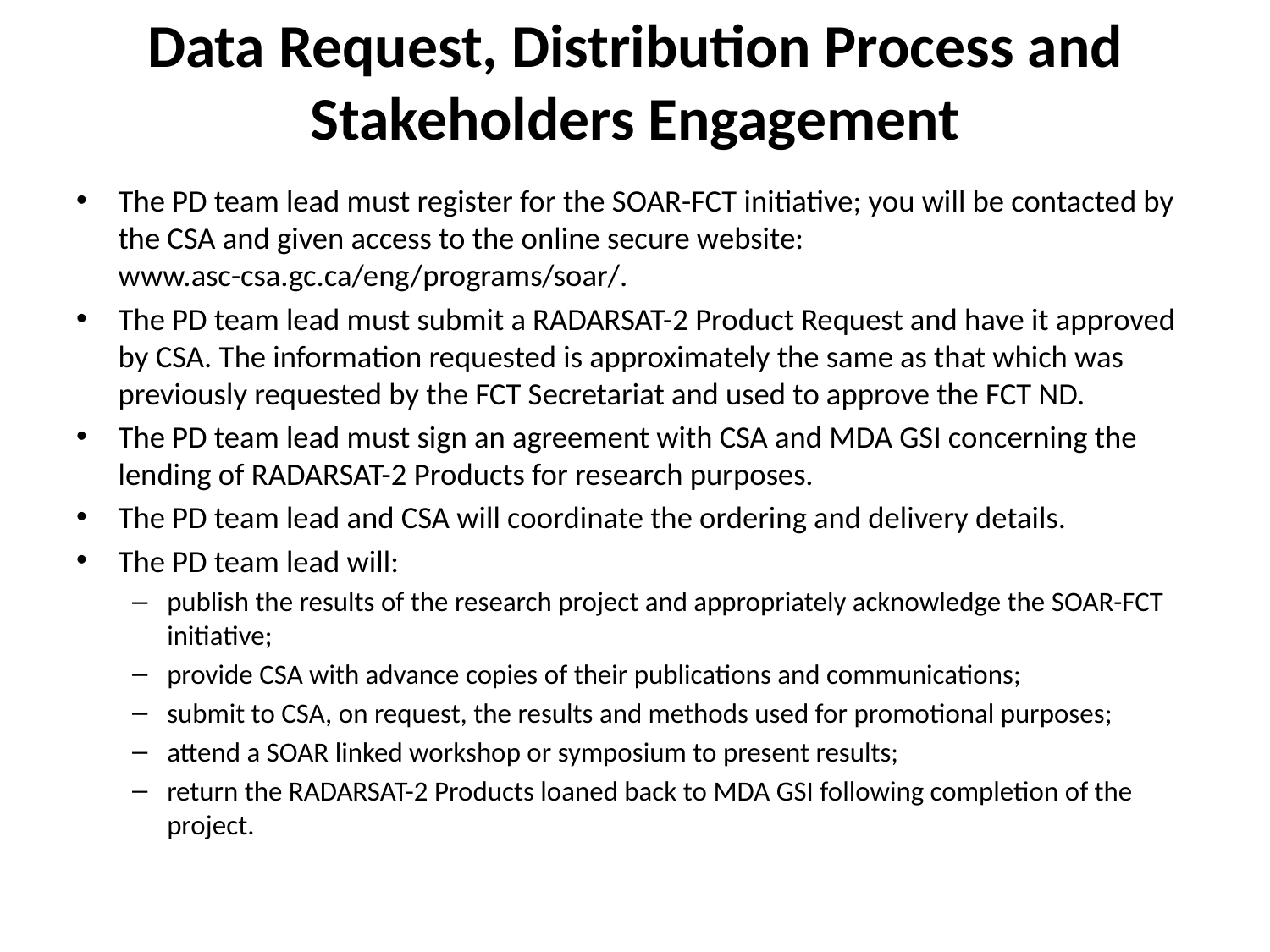

# Data Request, Distribution Process and Stakeholders Engagement
The PD team lead must register for the SOAR-FCT initiative; you will be contacted by the CSA and given access to the online secure website:  www.asc-csa.gc.ca/eng/programs/soar/.
The PD team lead must submit a RADARSAT-2 Product Request and have it approved by CSA. The information requested is approximately the same as that which was previously requested by the FCT Secretariat and used to approve the FCT ND.
The PD team lead must sign an agreement with CSA and MDA GSI concerning the lending of RADARSAT-2 Products for research purposes.
The PD team lead and CSA will coordinate the ordering and delivery details.
The PD team lead will:
publish the results of the research project and appropriately acknowledge the SOAR-FCT initiative;
provide CSA with advance copies of their publications and communications;
submit to CSA, on request, the results and methods used for promotional purposes;
attend a SOAR linked workshop or symposium to present results;
return the RADARSAT-2 Products loaned back to MDA GSI following completion of the project.